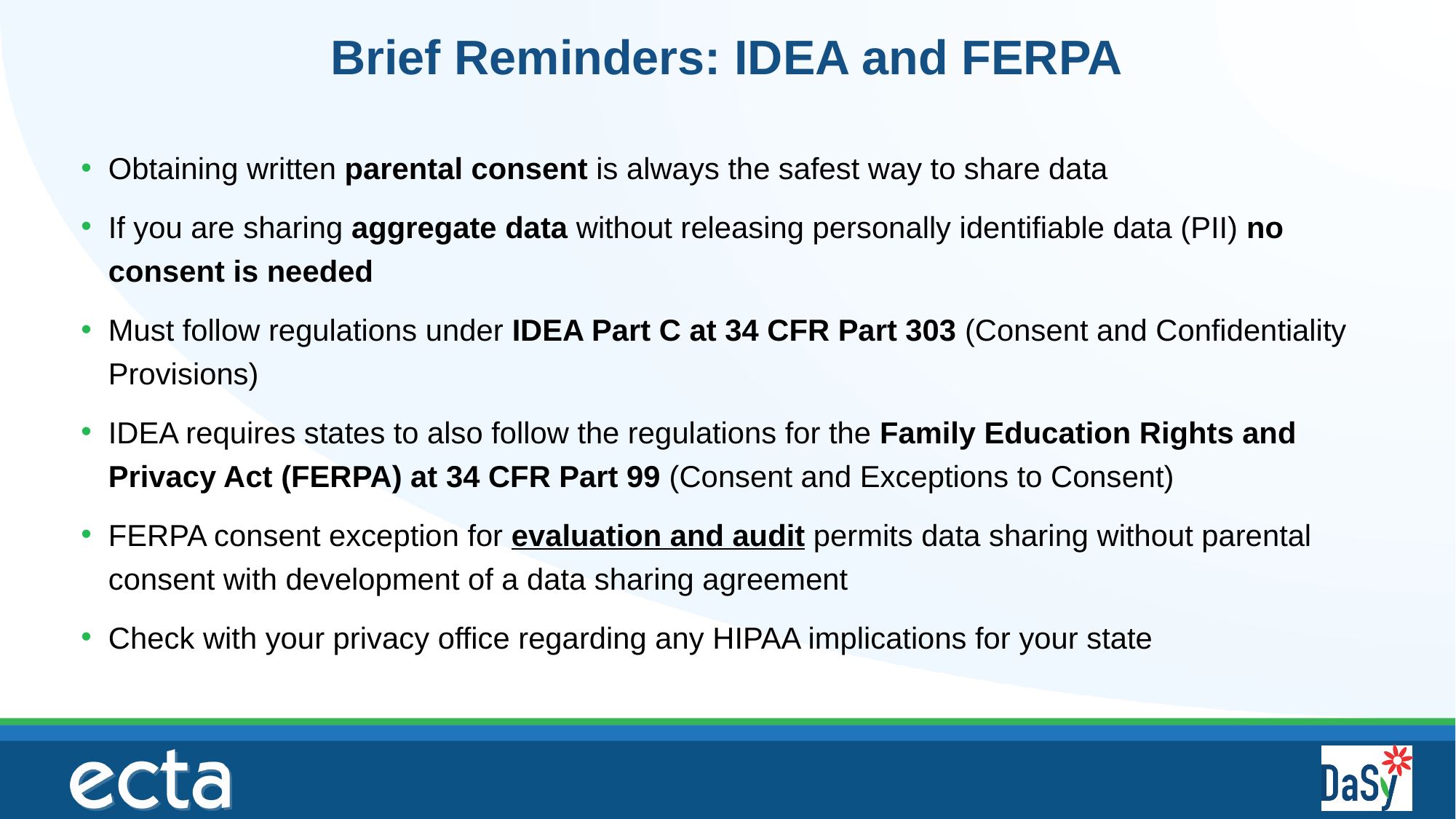

# Brief Reminders: IDEA and FERPA
Obtaining written parental consent is always the safest way to share data
If you are sharing aggregate data without releasing personally identifiable data (PII) no consent is needed
Must follow regulations under IDEA Part C at 34 CFR Part 303 (Consent and Confidentiality Provisions)
IDEA requires states to also follow the regulations for the Family Education Rights and Privacy Act (FERPA) at 34 CFR Part 99 (Consent and Exceptions to Consent)
FERPA consent exception for evaluation and audit permits data sharing without parental consent with development of a data sharing agreement
Check with your privacy office regarding any HIPAA implications for your state